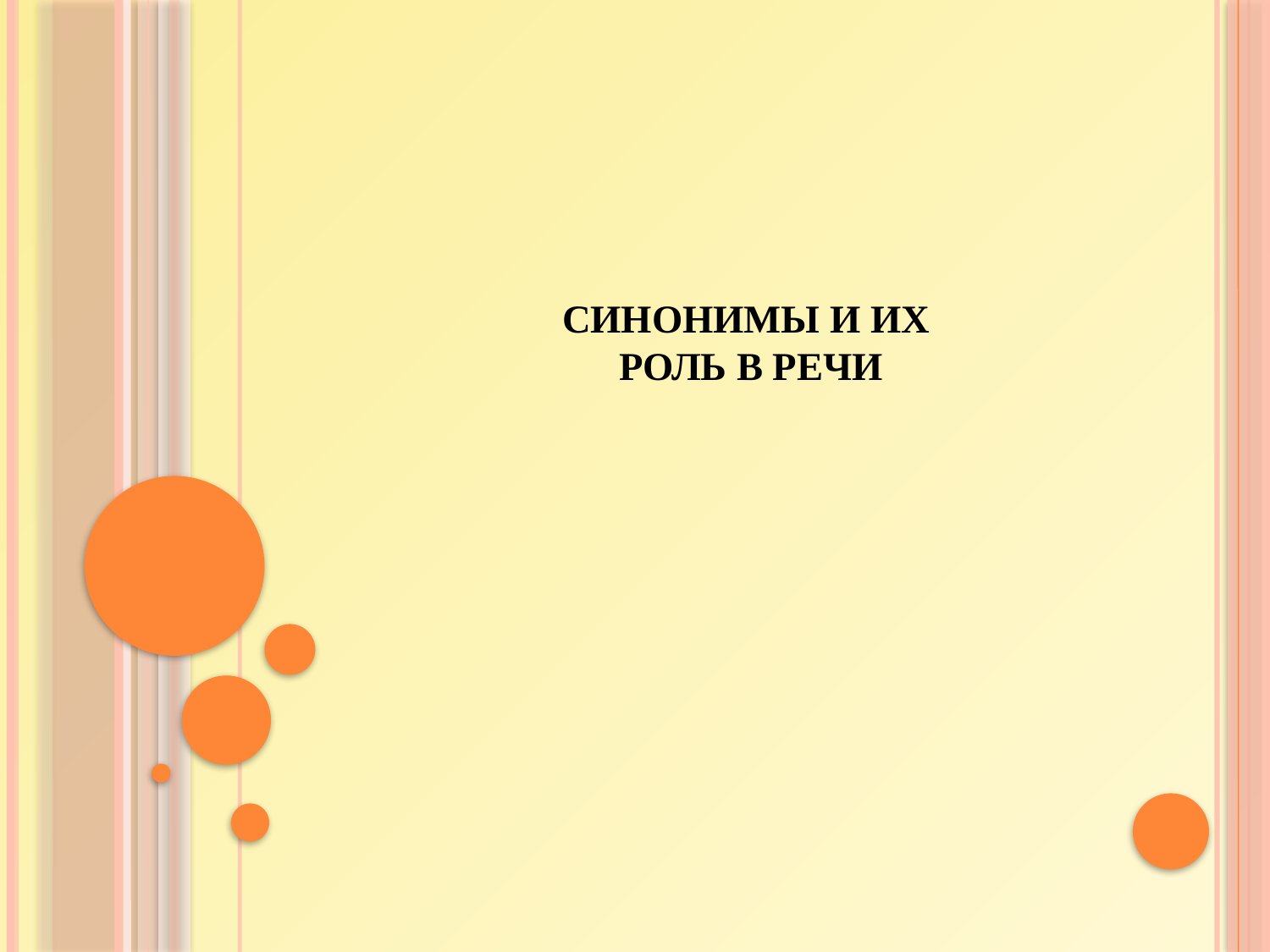

# Синонимы и их роль в речи